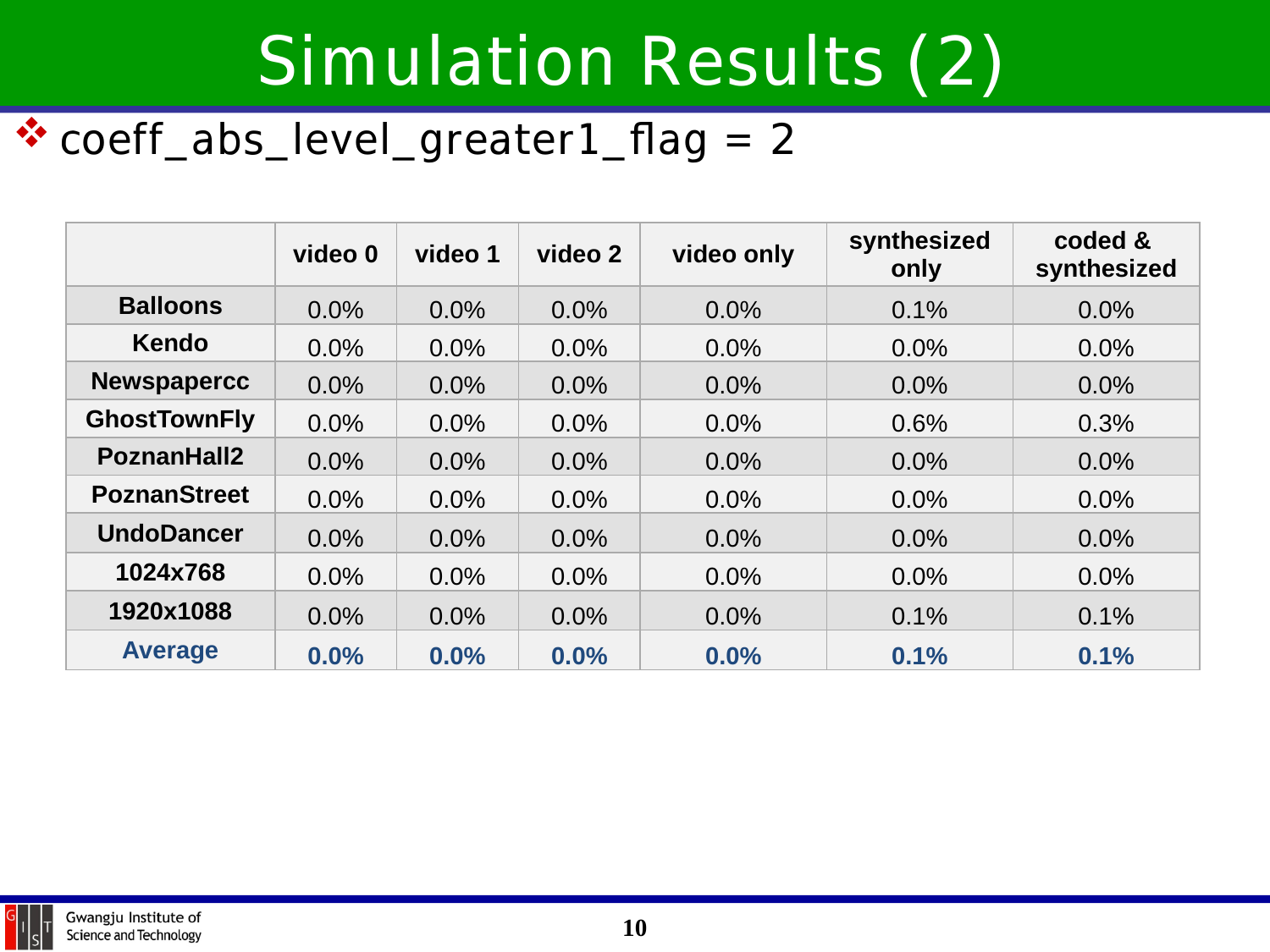

# Simulation Results (2)
coeff_abs_level_greater1_flag = 2

|  | video 0 | video 1 | video 2 | video only | synthesized only | coded & synthesized |
| --- | --- | --- | --- | --- | --- | --- |
| Balloons | 0.0% | 0.0% | 0.0% | 0.0% | 0.1% | 0.0% |
| Kendo | 0.0% | 0.0% | 0.0% | 0.0% | 0.0% | 0.0% |
| Newspapercc | 0.0% | 0.0% | 0.0% | 0.0% | 0.0% | 0.0% |
| GhostTownFly | 0.0% | 0.0% | 0.0% | 0.0% | 0.6% | 0.3% |
| PoznanHall2 | 0.0% | 0.0% | 0.0% | 0.0% | 0.0% | 0.0% |
| PoznanStreet | 0.0% | 0.0% | 0.0% | 0.0% | 0.0% | 0.0% |
| UndoDancer | 0.0% | 0.0% | 0.0% | 0.0% | 0.0% | 0.0% |
| 1024x768 | 0.0% | 0.0% | 0.0% | 0.0% | 0.0% | 0.0% |
| 1920x1088 | 0.0% | 0.0% | 0.0% | 0.0% | 0.1% | 0.1% |
| Average | 0.0% | 0.0% | 0.0% | 0.0% | 0.1% | 0.1% |
10